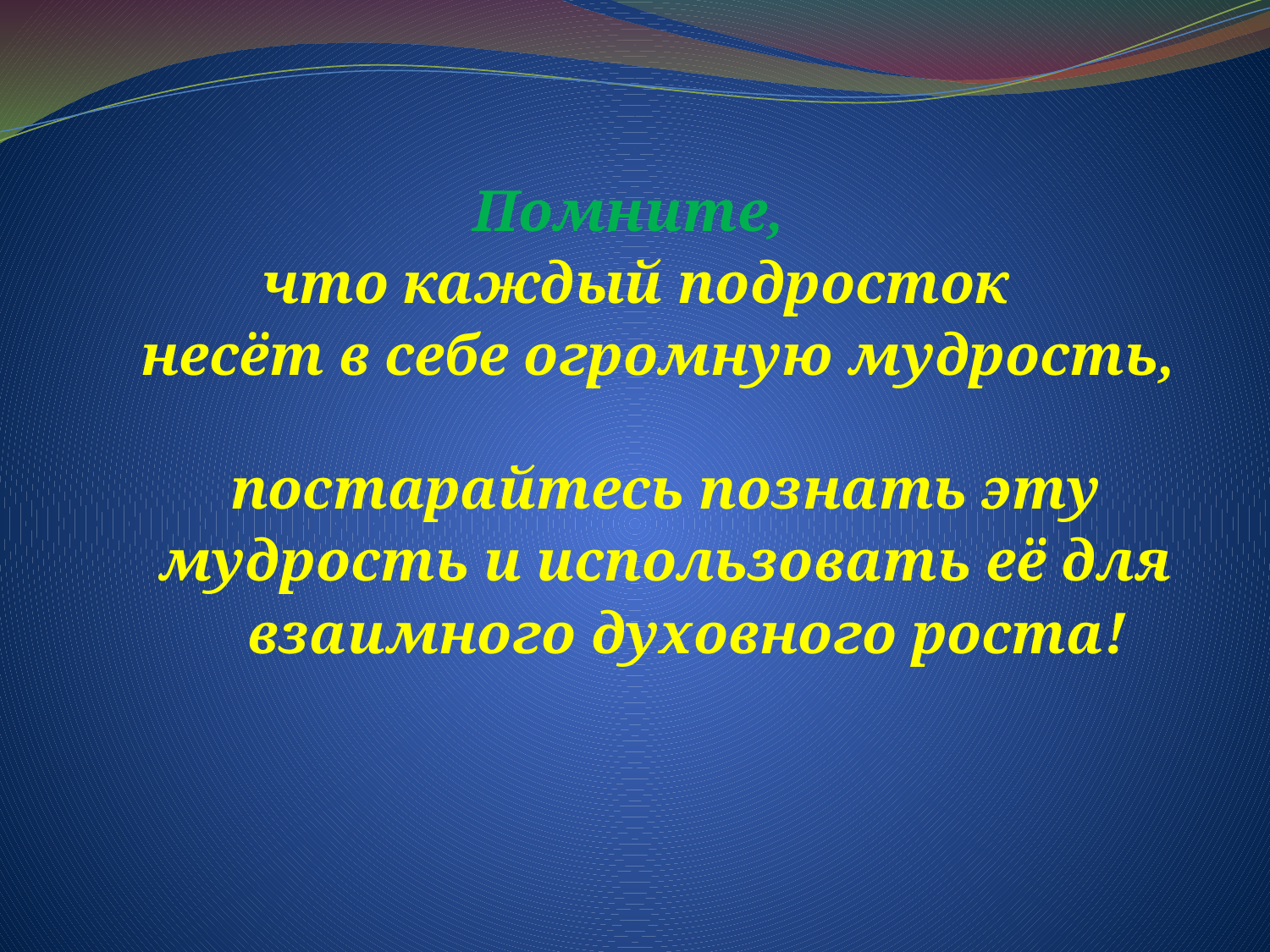

Помните,
           что каждый подросток
   несёт в себе огромную мудрость,
       постарайтесь познать эту
    мудрость и использовать её для
       взаимного духовного роста!

#